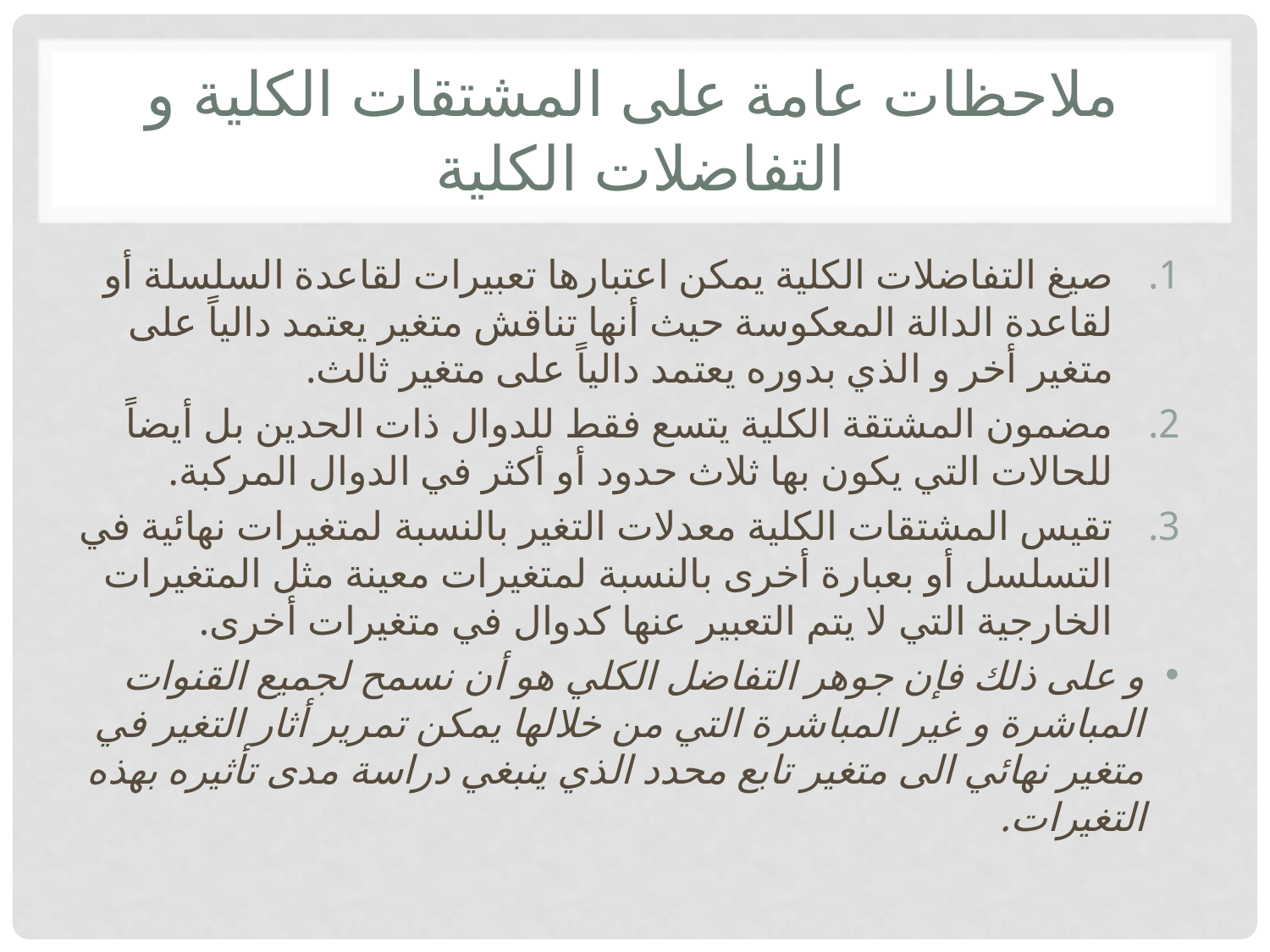

# ملاحظات عامة على المشتقات الكلية و التفاضلات الكلية
صيغ التفاضلات الكلية يمكن اعتبارها تعبيرات لقاعدة السلسلة أو لقاعدة الدالة المعكوسة حيث أنها تناقش متغير يعتمد دالياً على متغير أخر و الذي بدوره يعتمد دالياً على متغير ثالث.
مضمون المشتقة الكلية يتسع فقط للدوال ذات الحدين بل أيضاً للحالات التي يكون بها ثلاث حدود أو أكثر في الدوال المركبة.
تقيس المشتقات الكلية معدلات التغير بالنسبة لمتغيرات نهائية في التسلسل أو بعبارة أخرى بالنسبة لمتغيرات معينة مثل المتغيرات الخارجية التي لا يتم التعبير عنها كدوال في متغيرات أخرى.
و على ذلك فإن جوهر التفاضل الكلي هو أن نسمح لجميع القنوات المباشرة و غير المباشرة التي من خلالها يمكن تمرير أثار التغير في متغير نهائي الى متغير تابع محدد الذي ينبغي دراسة مدى تأثيره بهذه التغيرات.